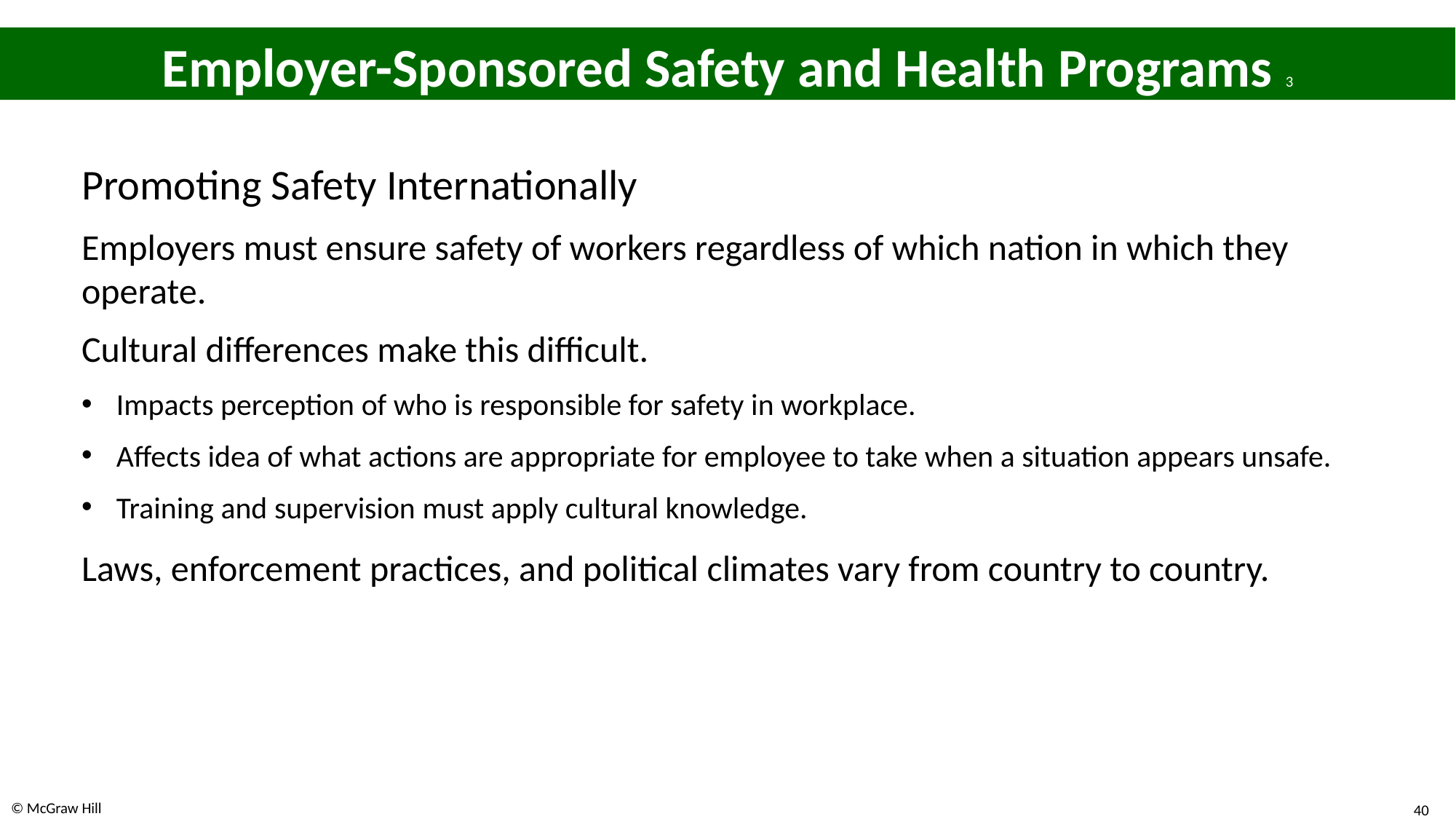

# Employer-Sponsored Safety and Health Programs 3
Promoting Safety Internationally
Employers must ensure safety of workers regardless of which nation in which they operate.
Cultural differences make this difficult.
Impacts perception of who is responsible for safety in workplace.
Affects idea of what actions are appropriate for employee to take when a situation appears unsafe.
Training and supervision must apply cultural knowledge.
Laws, enforcement practices, and political climates vary from country to country.